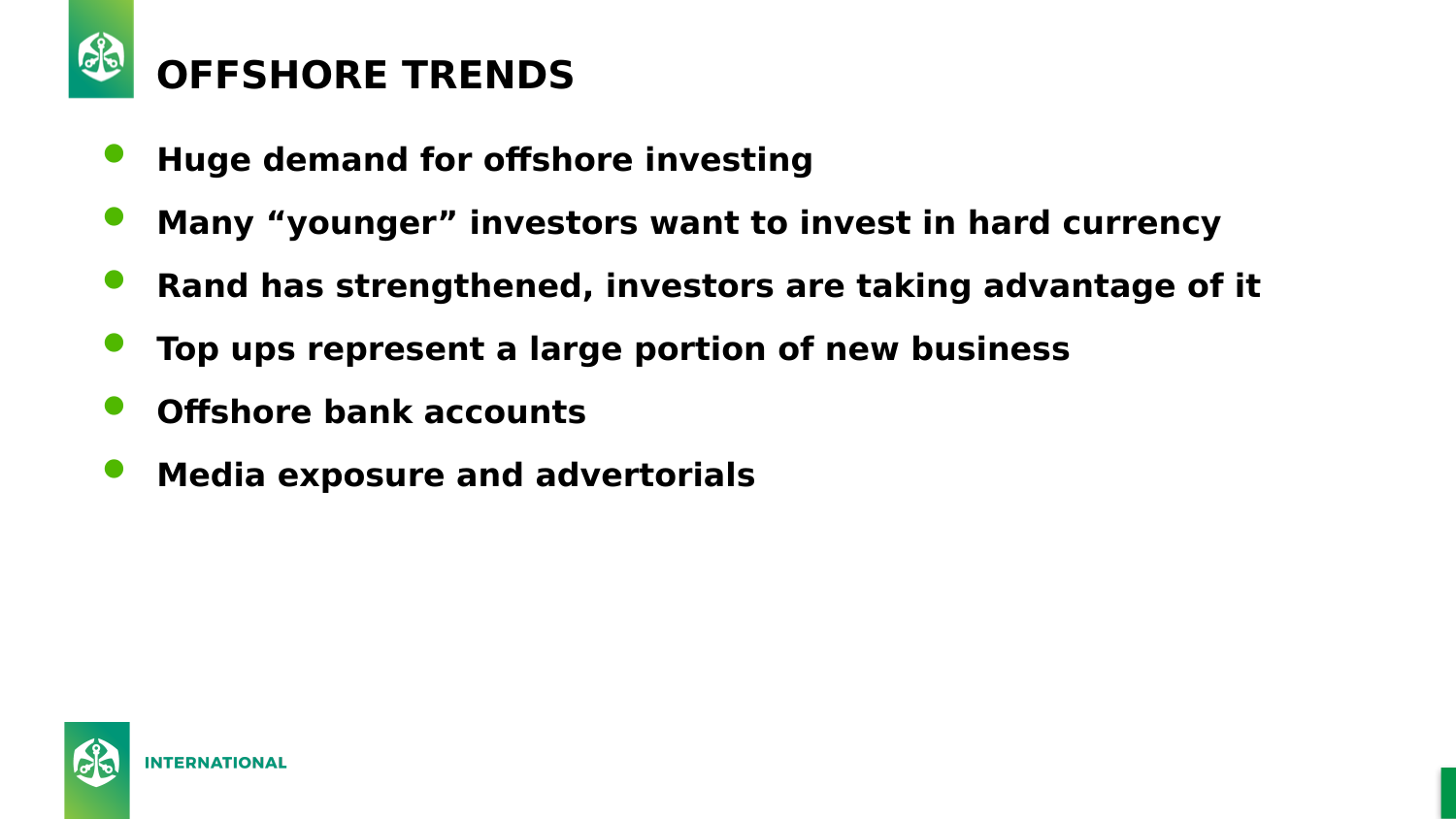

# OFFSHORE TRENDS
Huge demand for offshore investing
Many “younger” investors want to invest in hard currency
Rand has strengthened, investors are taking advantage of it
Top ups represent a large portion of new business
Offshore bank accounts
Media exposure and advertorials
5